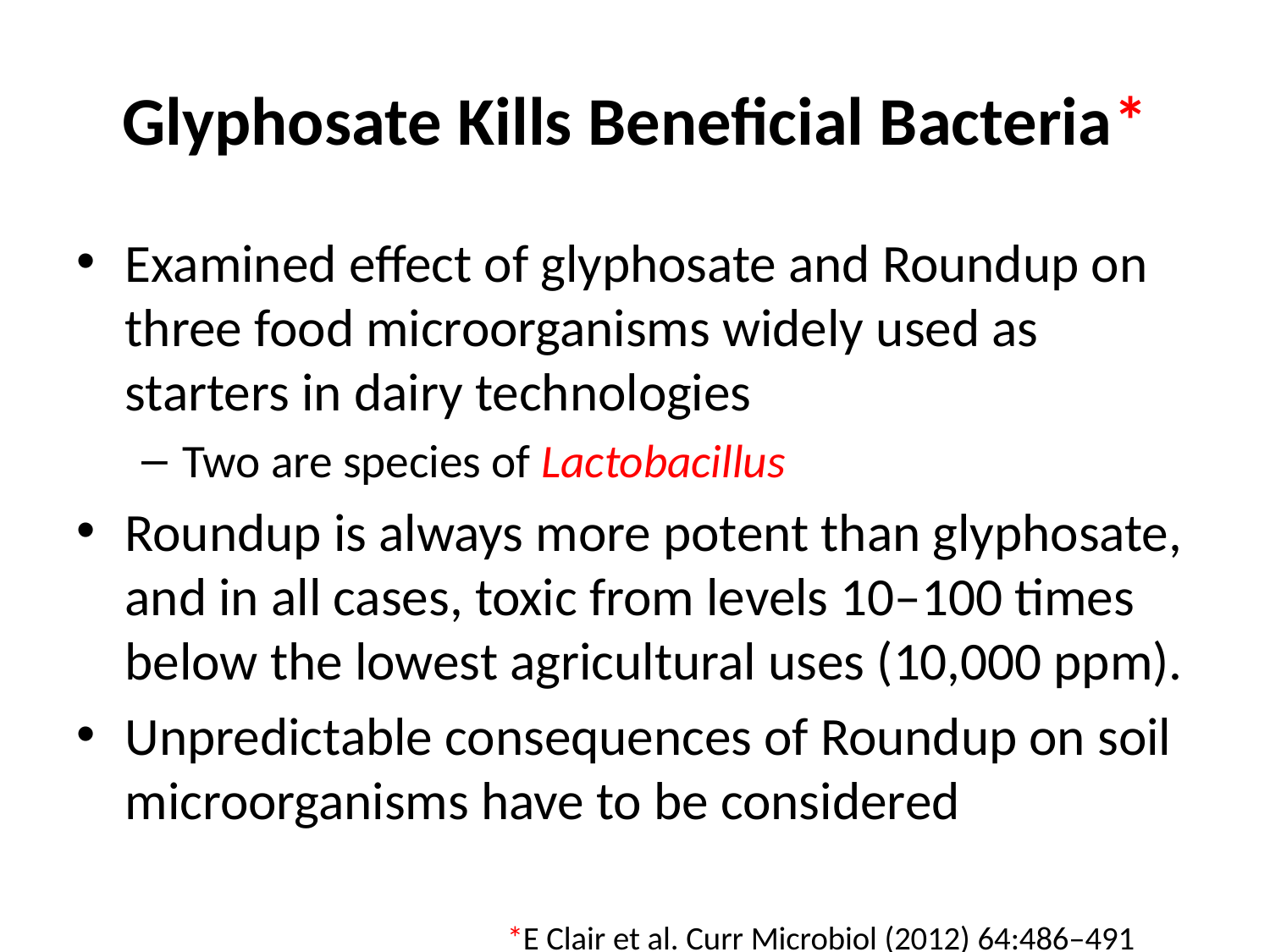

# Glyphosate Kills Beneficial Bacteria*
Examined effect of glyphosate and Roundup on three food microorganisms widely used as starters in dairy technologies
Two are species of Lactobacillus
Roundup is always more potent than glyphosate, and in all cases, toxic from levels 10–100 times below the lowest agricultural uses (10,000 ppm).
Unpredictable consequences of Roundup on soil microorganisms have to be considered

*E Clair et al. Curr Microbiol (2012) 64:486–491